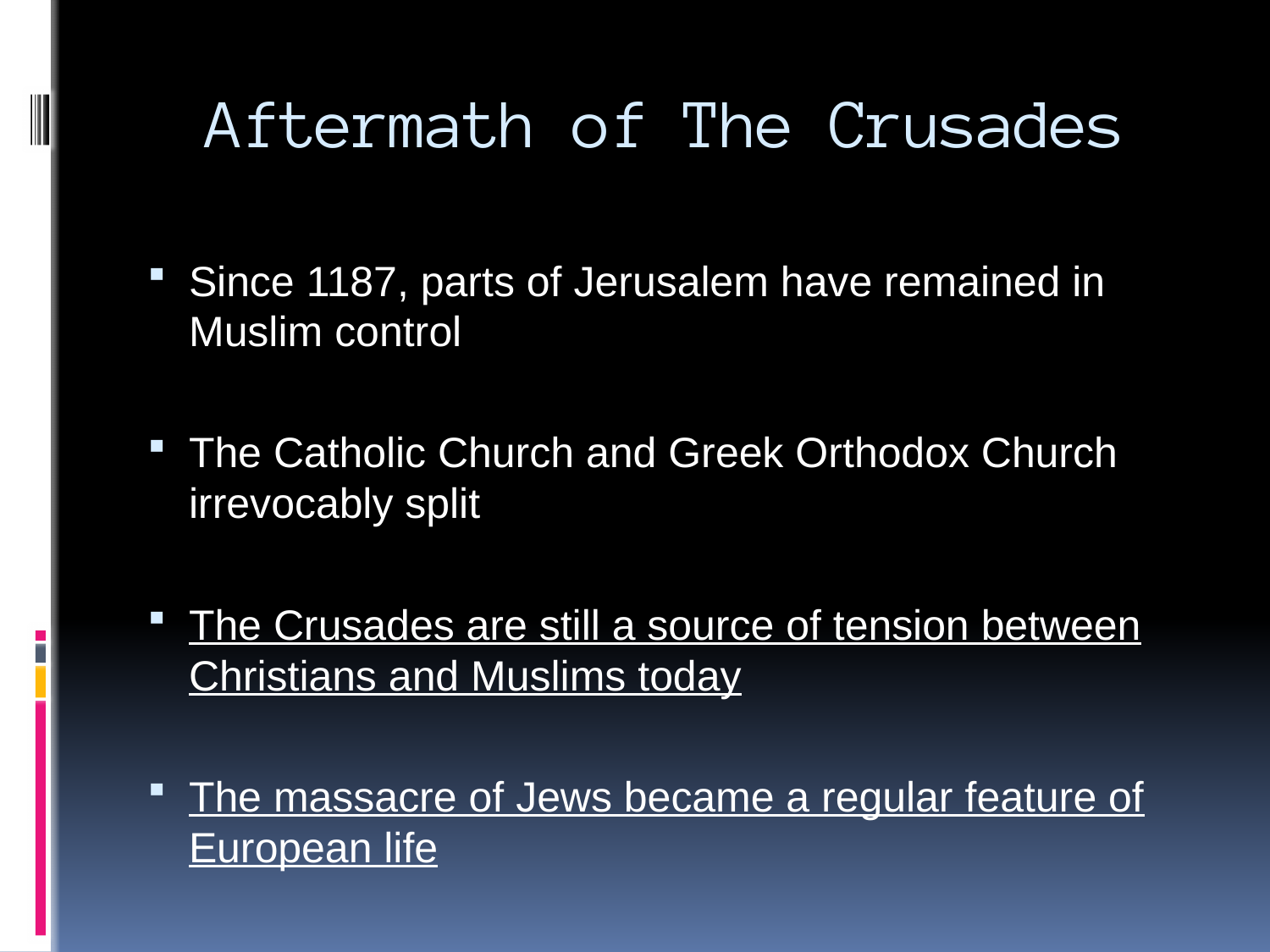

# Aftermath of The Crusades
Since 1187, parts of Jerusalem have remained in Muslim control

The Catholic Church and Greek Orthodox Church irrevocably split

The Crusades are still a source of tension between Christians and Muslims today

The massacre of Jews became a regular feature of European life